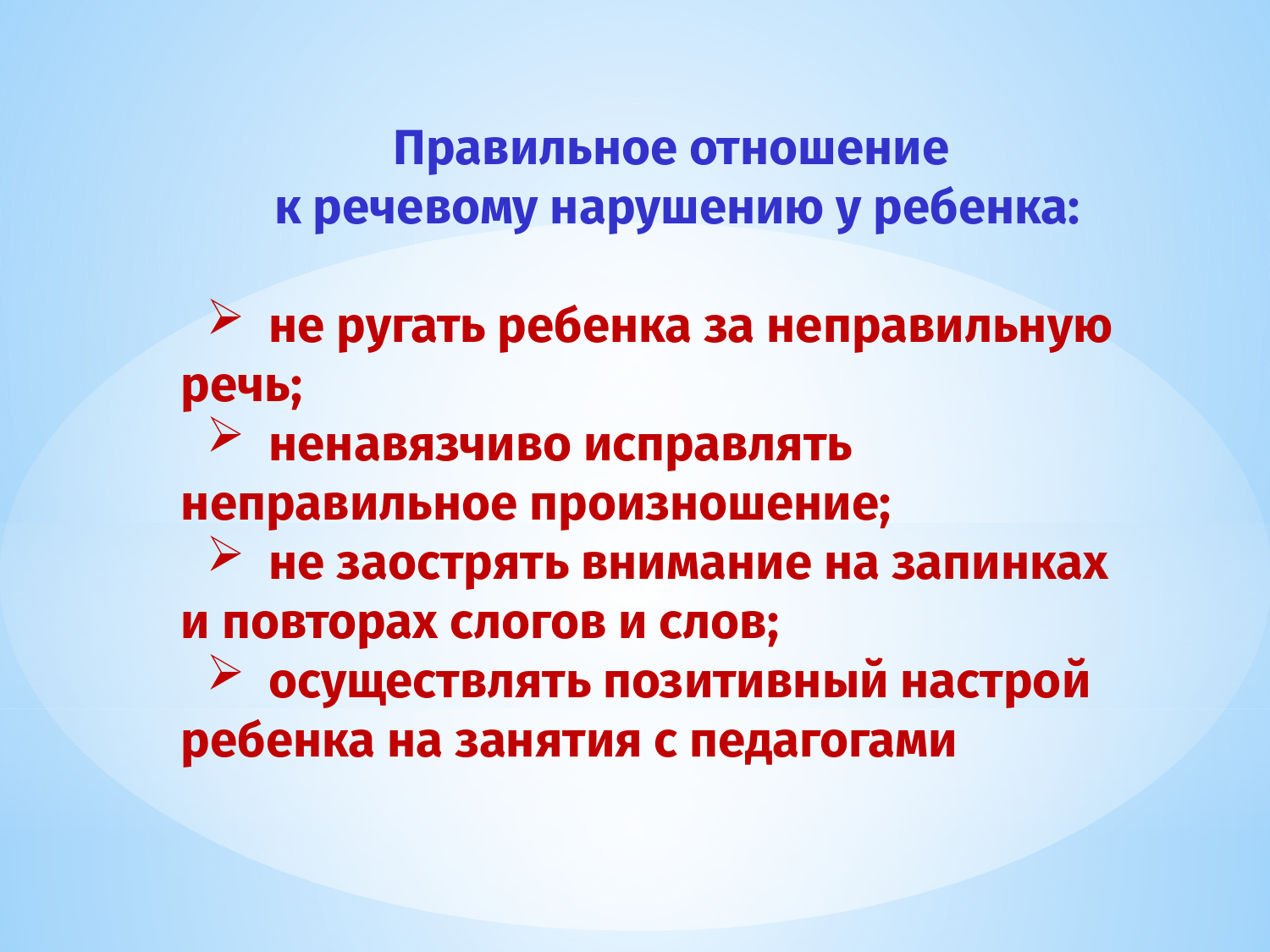

Правильное отношение
к речевому нарушению у ребенка:

  не ругать ребенка за неправильную речь;
  ненавязчиво исправлять неправильное произношение;
  не заострять внимание на запинках и повторах слогов и слов;
  осуществлять позитивный настрой ребенка на занятия с педагогами